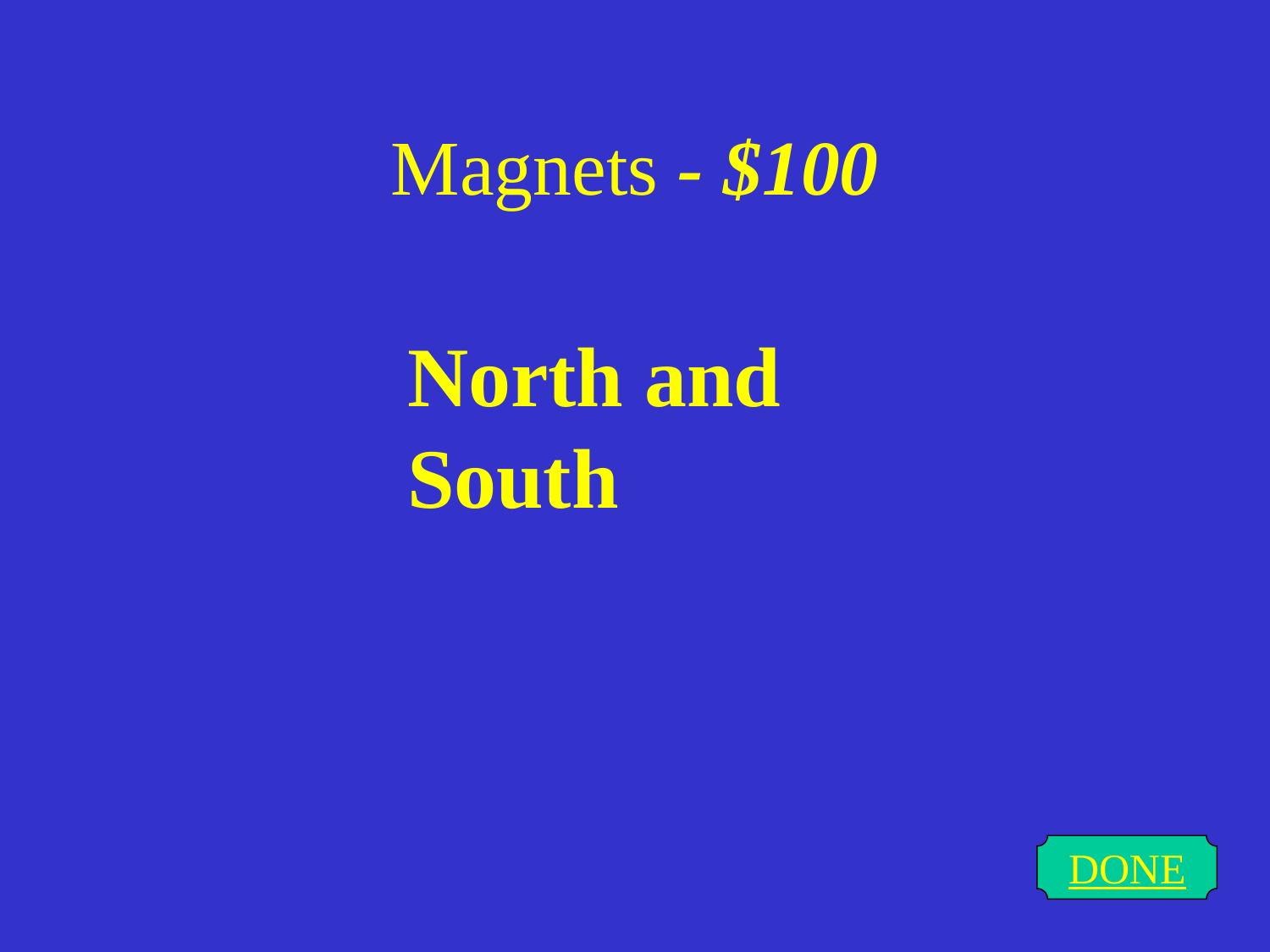

# Magnets - $100
North and South

DONE